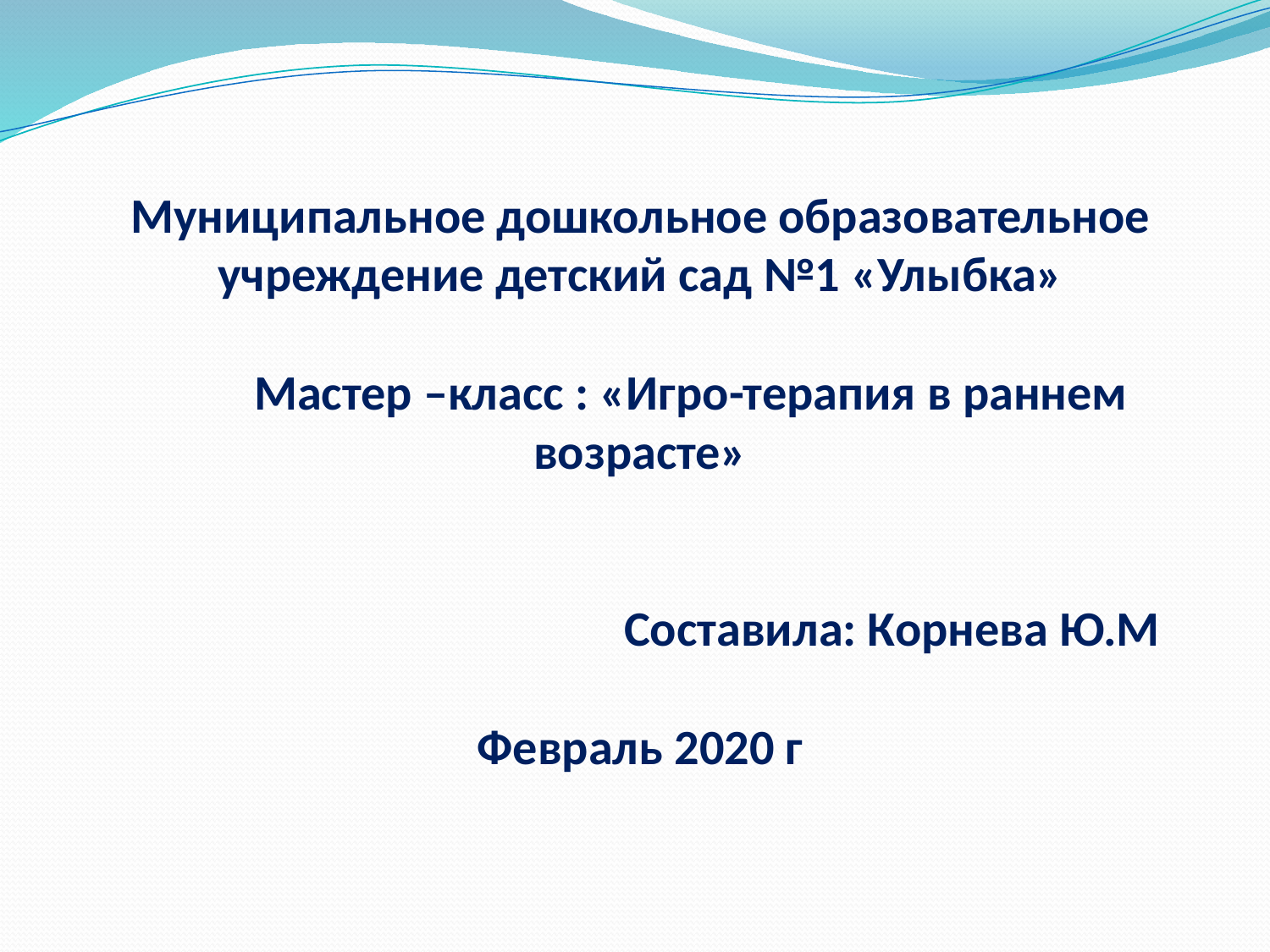

# Муниципальное дошкольное образовательное учреждение детский сад №1 «Улыбка» Мастер –класс : «Игро-терапия в раннем возрасте» Составила: Корнева Ю.М Февраль 2020 г